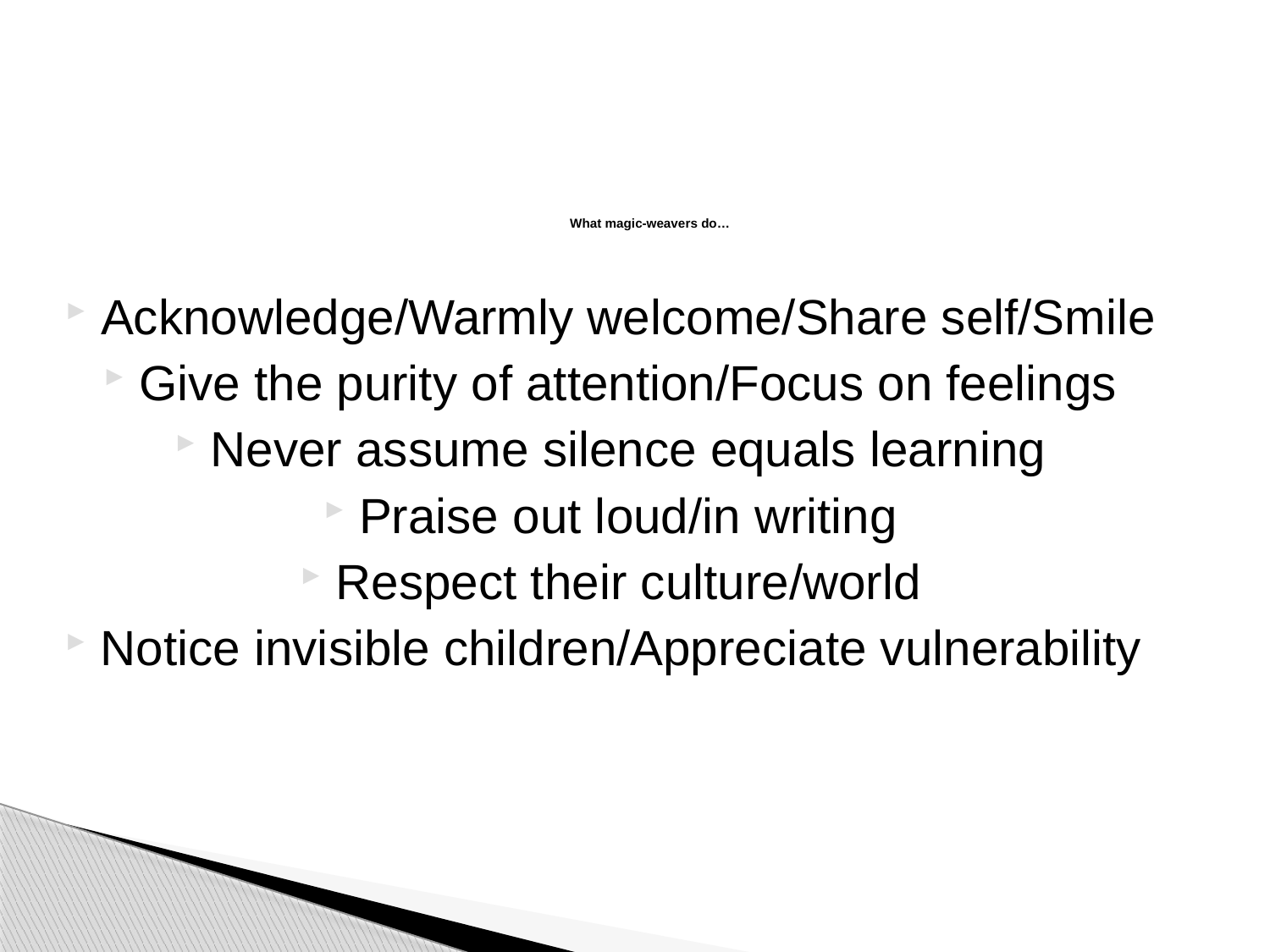

# What magic-weavers do…

Acknowledge/Warmly welcome/Share self/Smile
Give the purity of attention/Focus on feelings
Never assume silence equals learning
Praise out loud/in writing
Respect their culture/world
Notice invisible children/Appreciate vulnerability